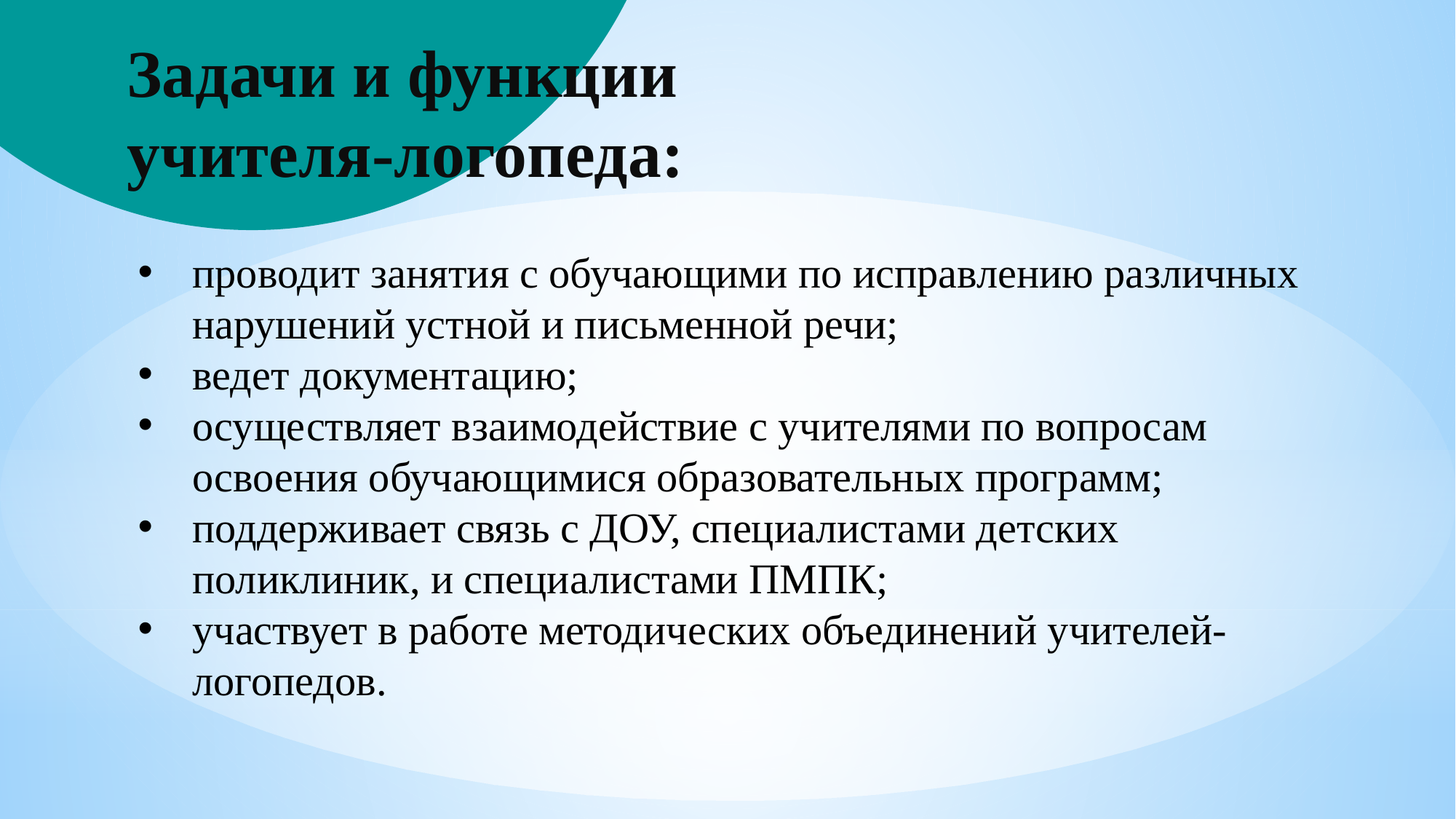

Задачи и функции учителя-логопеда:
проводит занятия с обучающими по исправлению различных нарушений устной и письменной речи;
ведет документацию;
осуществляет взаимодействие с учителями по вопросам освоения обучающимися образовательных программ;
поддерживает связь с ДОУ, специалистами детских поликлиник, и специалистами ПМПК;
участвует в работе методических объединений учителей-логопедов.